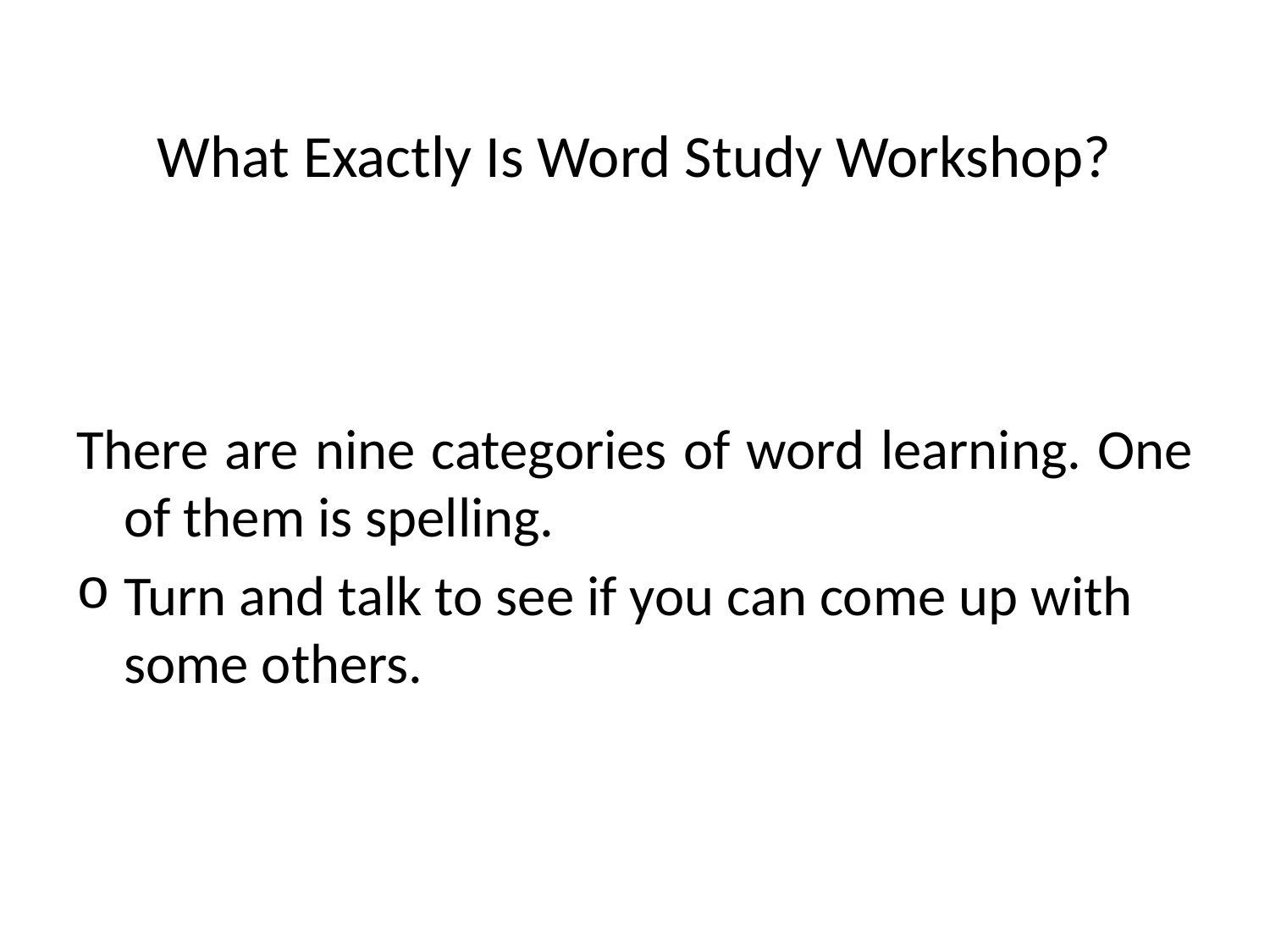

# What Exactly Is Word Study Workshop?

There are nine categories of word learning. One of them is spelling.
Turn and talk to see if you can come up with some others.